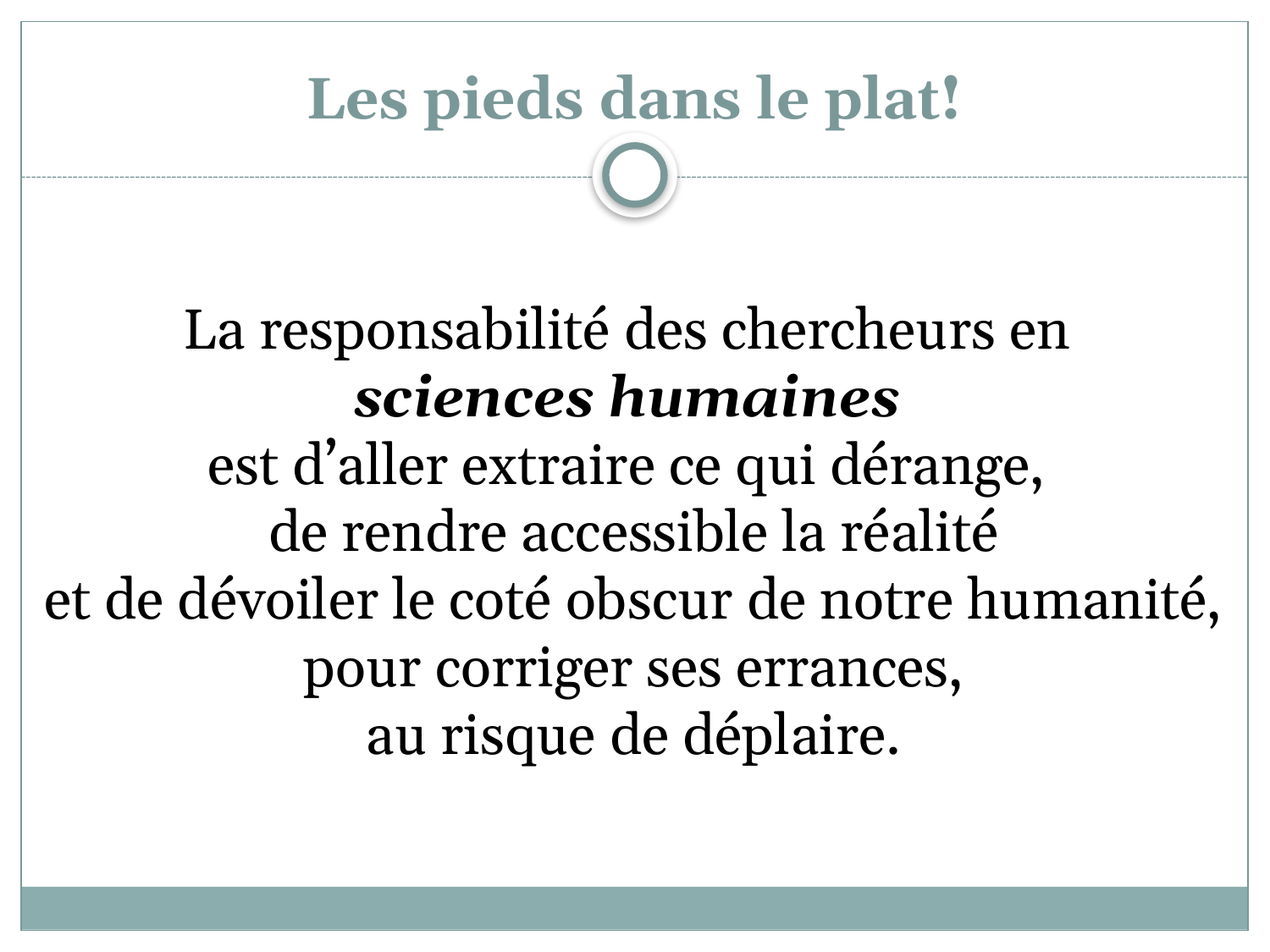

# Les pieds dans le plat!
La responsabilité des chercheurs en
sciences humaines
est d’aller extraire ce qui dérange,
 de rendre accessible la réalité
et de dévoiler le coté obscur de notre humanité,
 pour corriger ses errances,
au risque de déplaire.